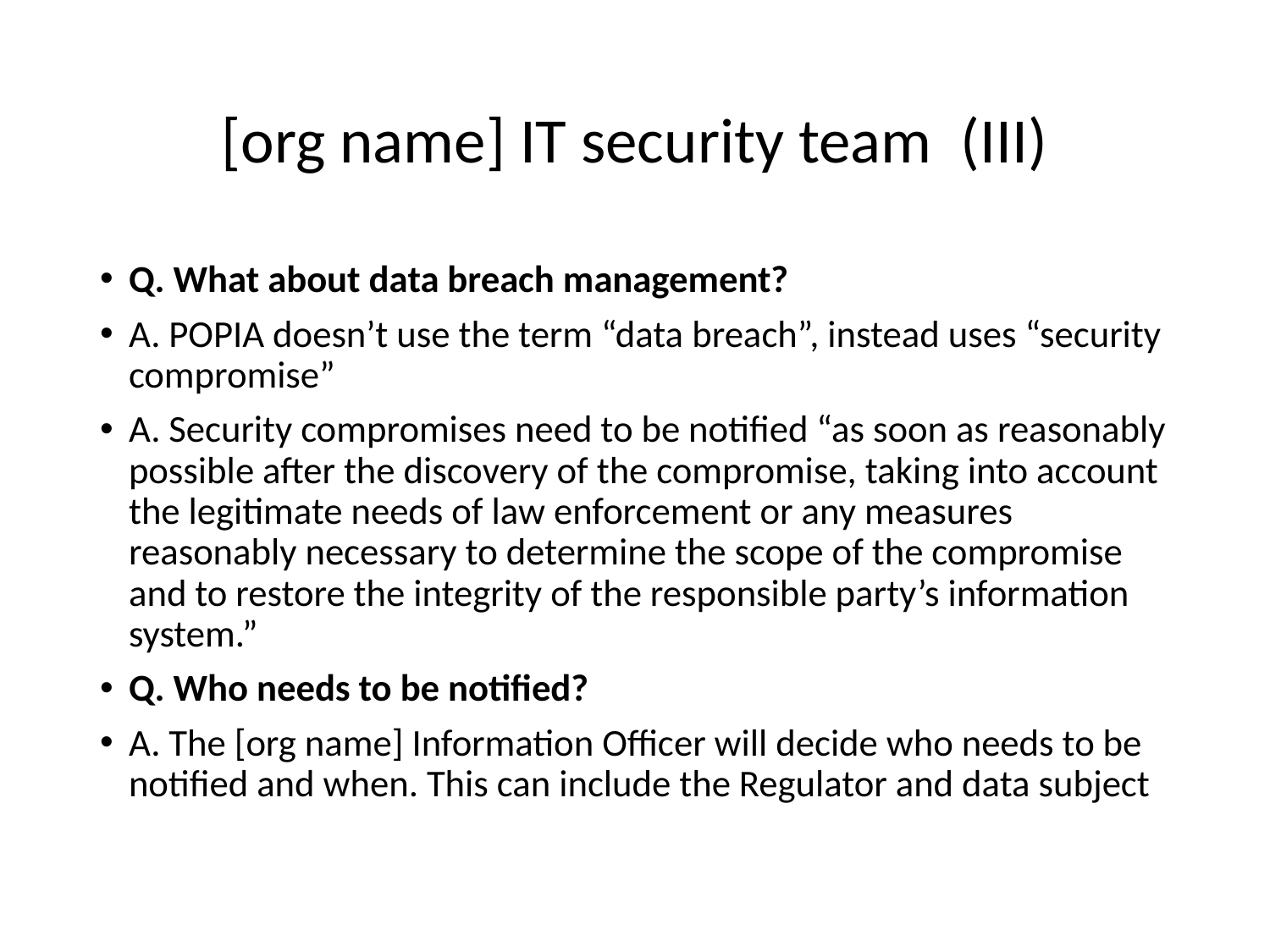

# [org name] IT security team  (III)
Q. What about data breach management?
A. POPIA doesn’t use the term “data breach”, instead uses “security compromise”
A. Security compromises need to be notified “as soon as reasonably possible after the discovery of the compromise, taking into account the legitimate needs of law enforcement or any measures reasonably necessary to determine the scope of the compromise and to restore the integrity of the responsible party’s information system.”
Q. Who needs to be notified?
A. The [org name] Information Officer will decide who needs to be notified and when. This can include the Regulator and data subject